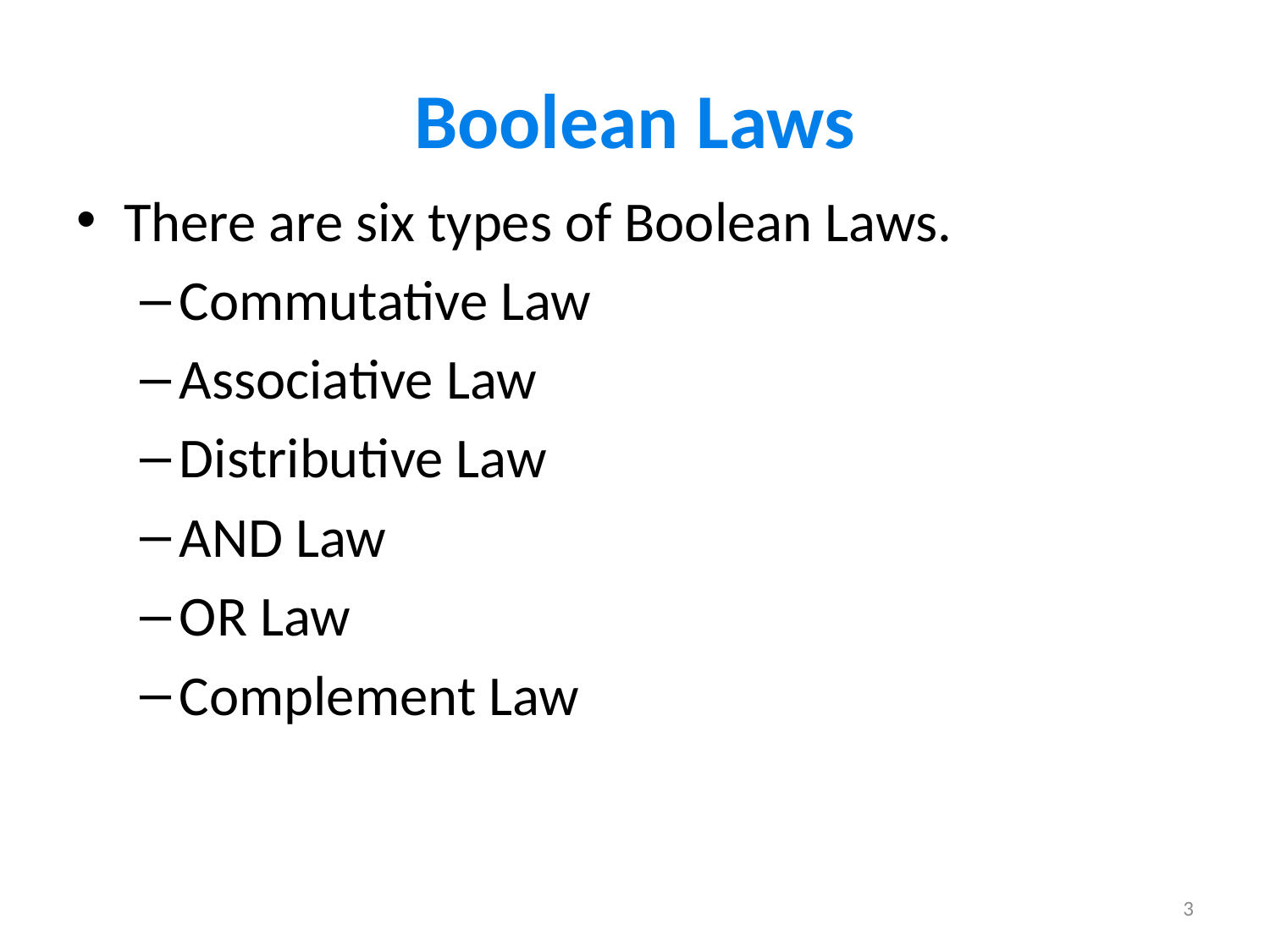

# Boolean Laws
There are six types of Boolean Laws.
Commutative Law
Associative Law
Distributive Law
AND Law
OR Law
Complement Law

3